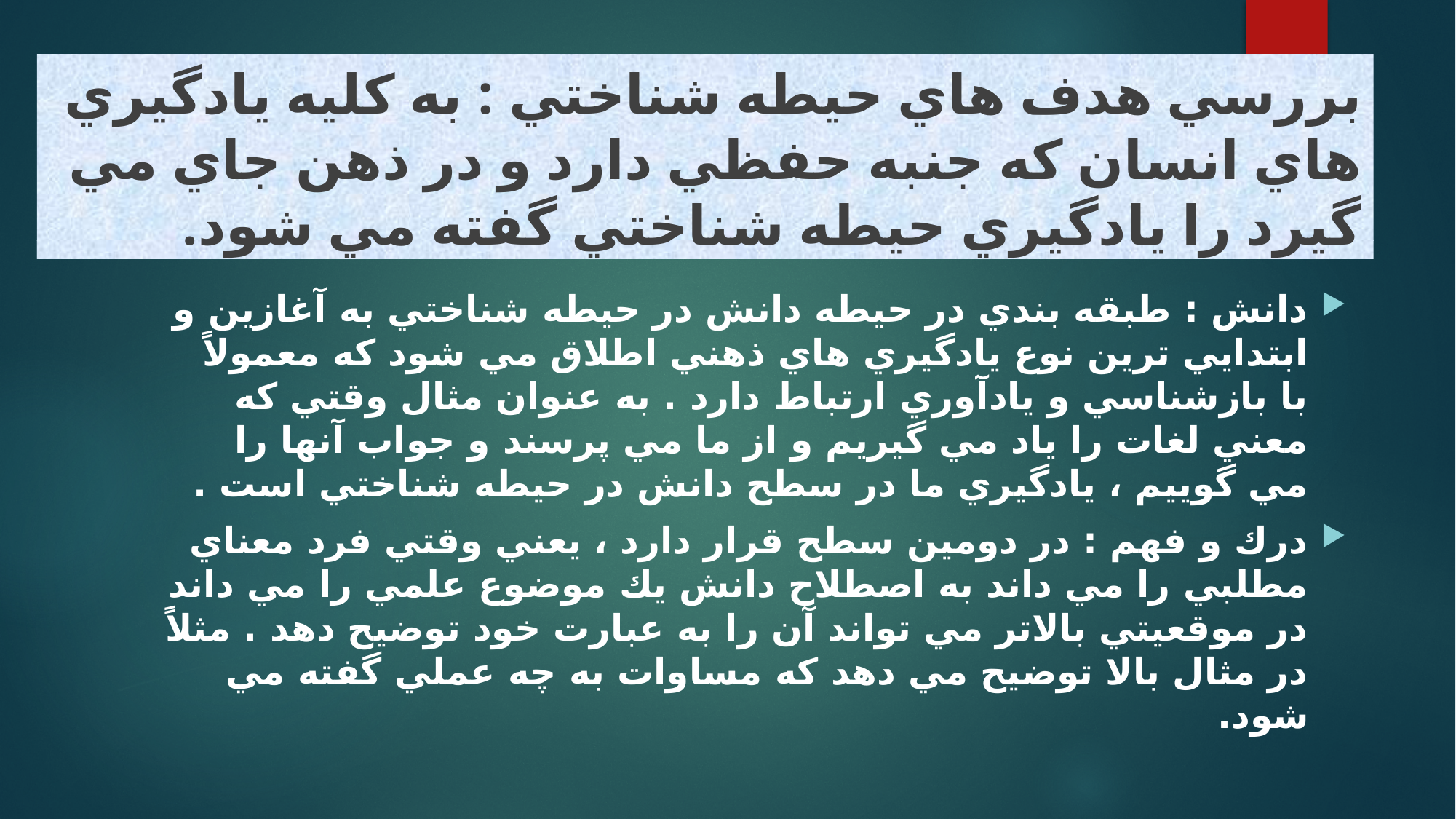

# بررسي هدف هاي حيطه شناختي : به كليه يادگيري هاي انسان كه جنبه حفظي دارد و در ذهن جاي مي گيرد را يادگيري حيطه شناختي گفته مي شود.
دانش : طبقه بندي در حيطه دانش در حيطه شناختي به آغازين و ابتدايي ترين نوع يادگيري هاي ذهني اطلاق مي شود كه معمولاً با بازشناسي و يادآوري ارتباط دارد . به عنوان مثال وقتي كه معني لغات را ياد مي گيريم و از ما مي پرسند و جواب آنها را مي گوييم ، يادگيري ما در سطح دانش در حيطه شناختي است .
درك و فهم : در دومين سطح قرار دارد ، يعني وقتي فرد معناي مطلبي را مي داند به اصطلاح دانش يك موضوع علمي را مي داند در موقعيتي بالاتر مي تواند آن را به عبارت خود توضيح دهد . مثلاً در مثال بالا توضيح مي دهد كه مساوات به چه عملي گفته مي شود.